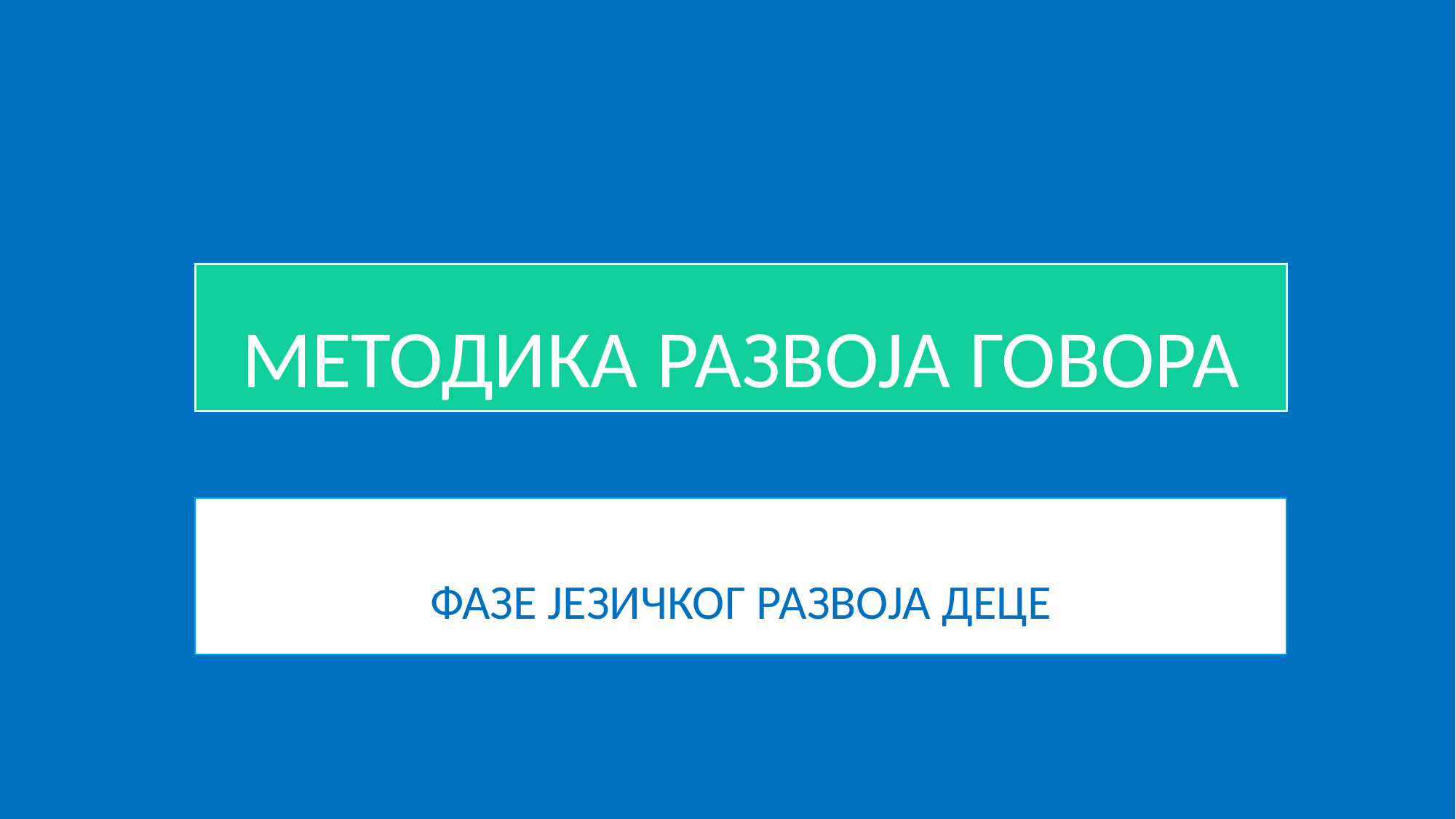

# МЕТОДИКА РАЗВОЈА ГОВОРА

ФАЗЕ ЈЕЗИЧКОГ РАЗВОЈА ДЕЦЕ